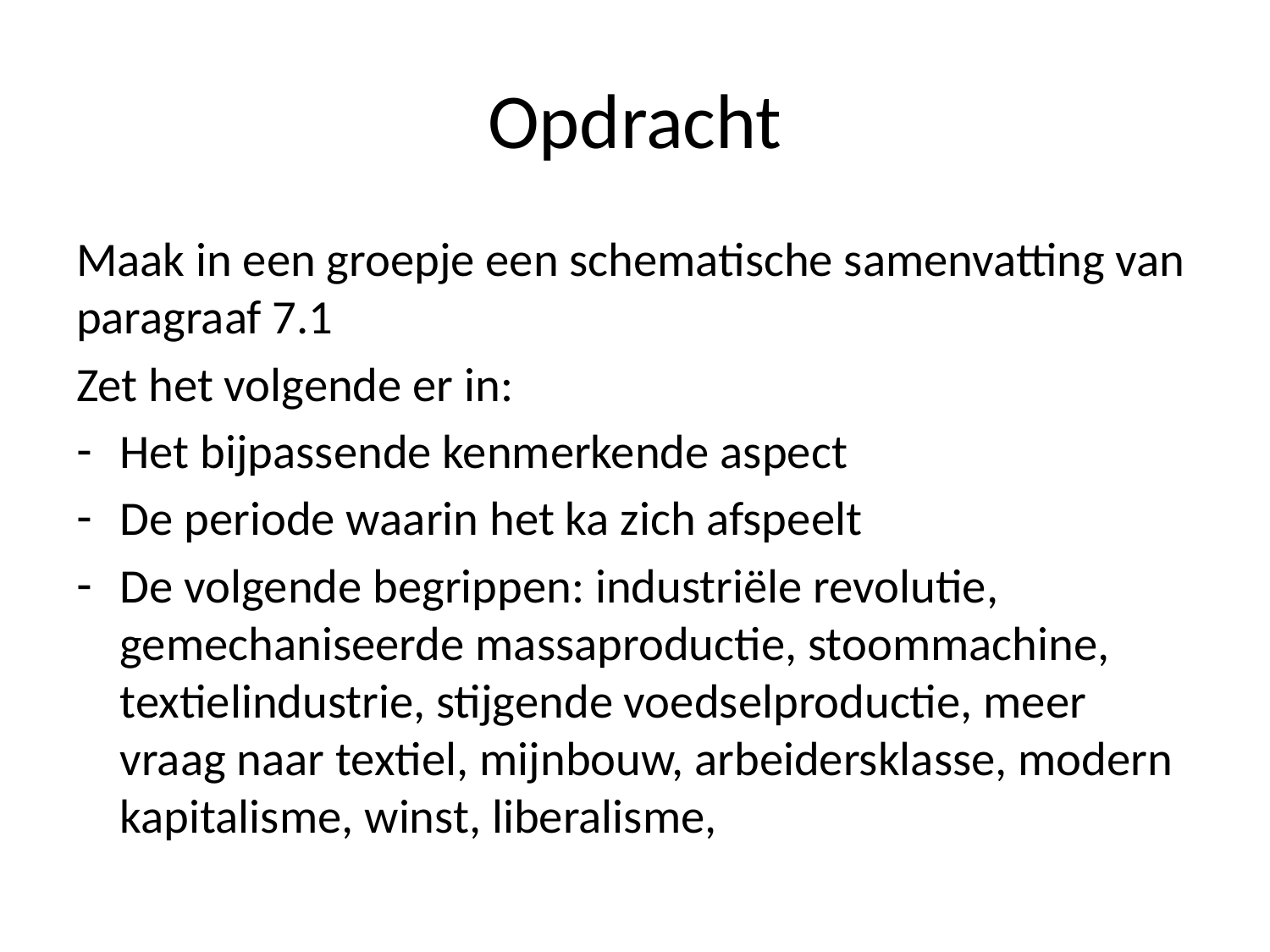

# Opdracht
Maak in een groepje een schematische samenvatting van paragraaf 7.1
Zet het volgende er in:
Het bijpassende kenmerkende aspect
De periode waarin het ka zich afspeelt
De volgende begrippen: industriële revolutie, gemechaniseerde massaproductie, stoommachine, textielindustrie, stijgende voedselproductie, meer vraag naar textiel, mijnbouw, arbeidersklasse, modern kapitalisme, winst, liberalisme,